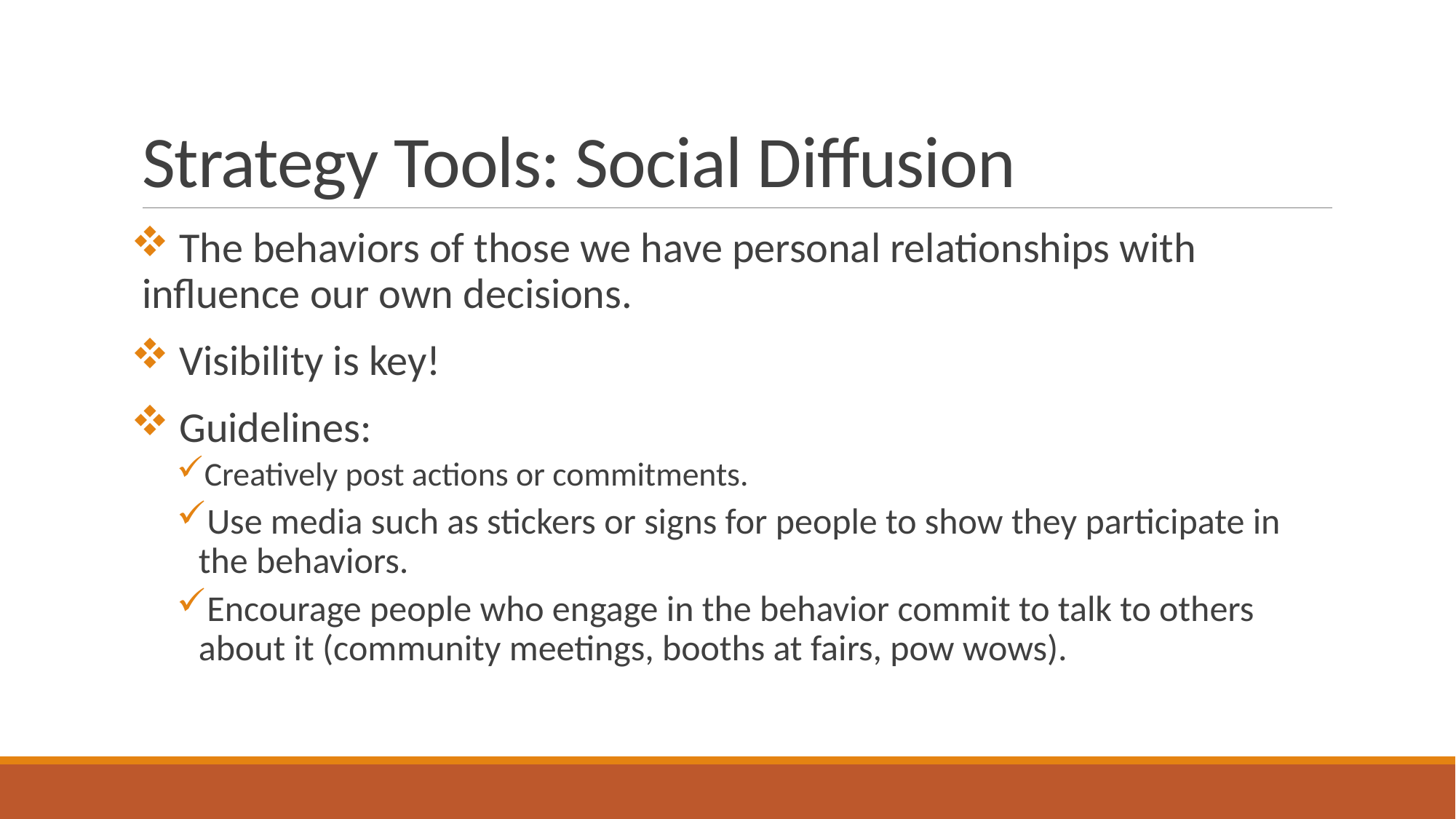

# Strategy Tools: Social Diffusion
 The behaviors of those we have personal relationships with influence our own decisions.
 Visibility is key!
 Guidelines:
Creatively post actions or commitments.
Use media such as stickers or signs for people to show they participate in the behaviors.
Encourage people who engage in the behavior commit to talk to others about it (community meetings, booths at fairs, pow wows).